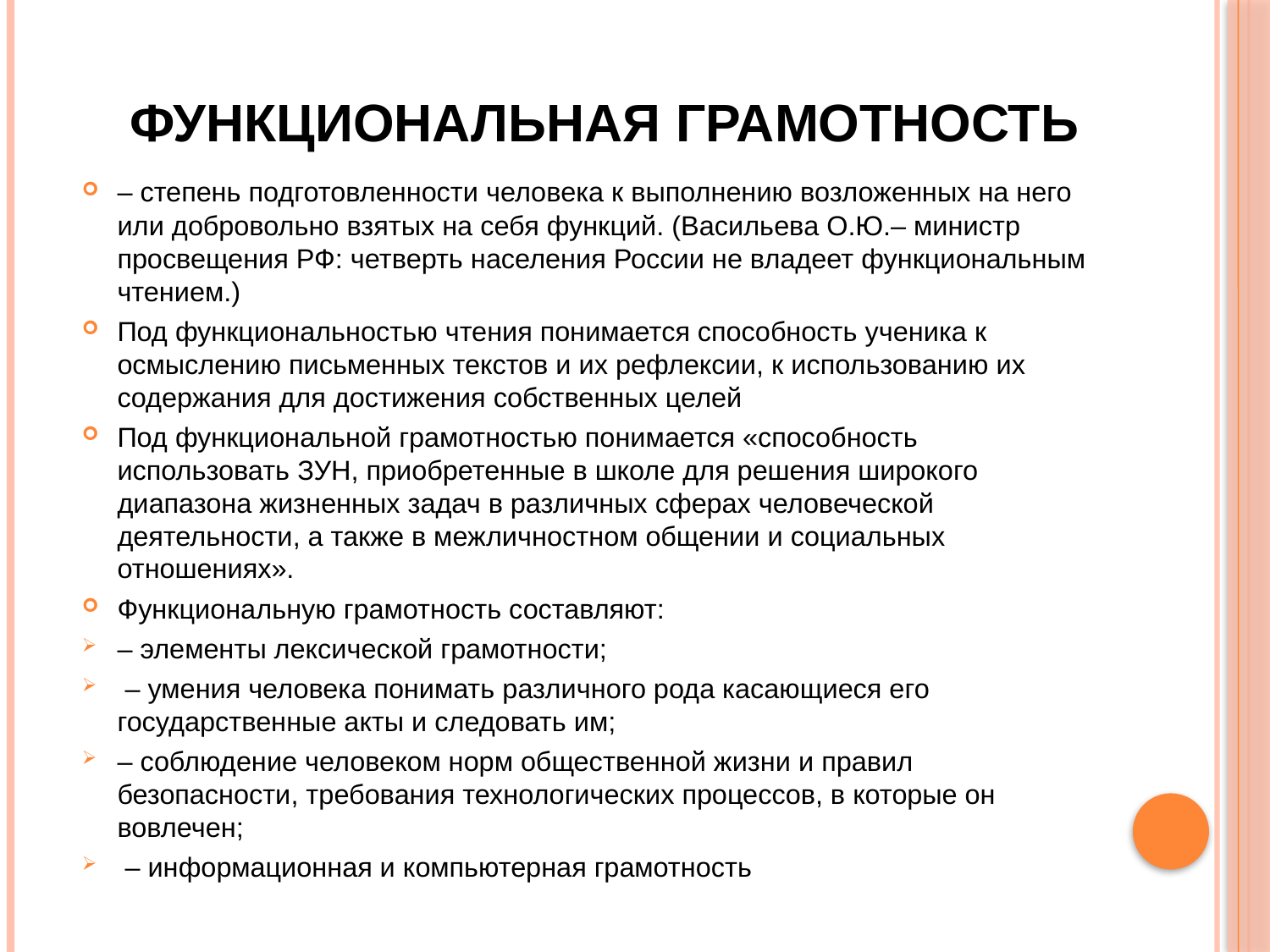

# Функциональная грамотность
– степень подготовленности человека к выполнению возложенных на него или добровольно взятых на себя функций. (Васильева О.Ю.– министр просвещения РФ: четверть населения России не владеет функциональным чтением.)
Под функциональностью чтения понимается способность ученика к осмыслению письменных текстов и их рефлексии, к использованию их содержания для достижения собственных целей
Под функциональной грамотностью понимается «способность использовать ЗУН, приобретенные в школе для решения широкого диапазона жизненных задач в различных сферах человеческой деятельности, а также в межличностном общении и социальных отношениях».
Функциональную грамотность составляют:
– элементы лексической грамотности;
 – умения человека понимать различного рода касающиеся его государственные акты и следовать им;
– соблюдение человеком норм общественной жизни и правил безопасности, требования технологических процессов, в которые он вовлечен;
 – информационная и компьютерная грамотность